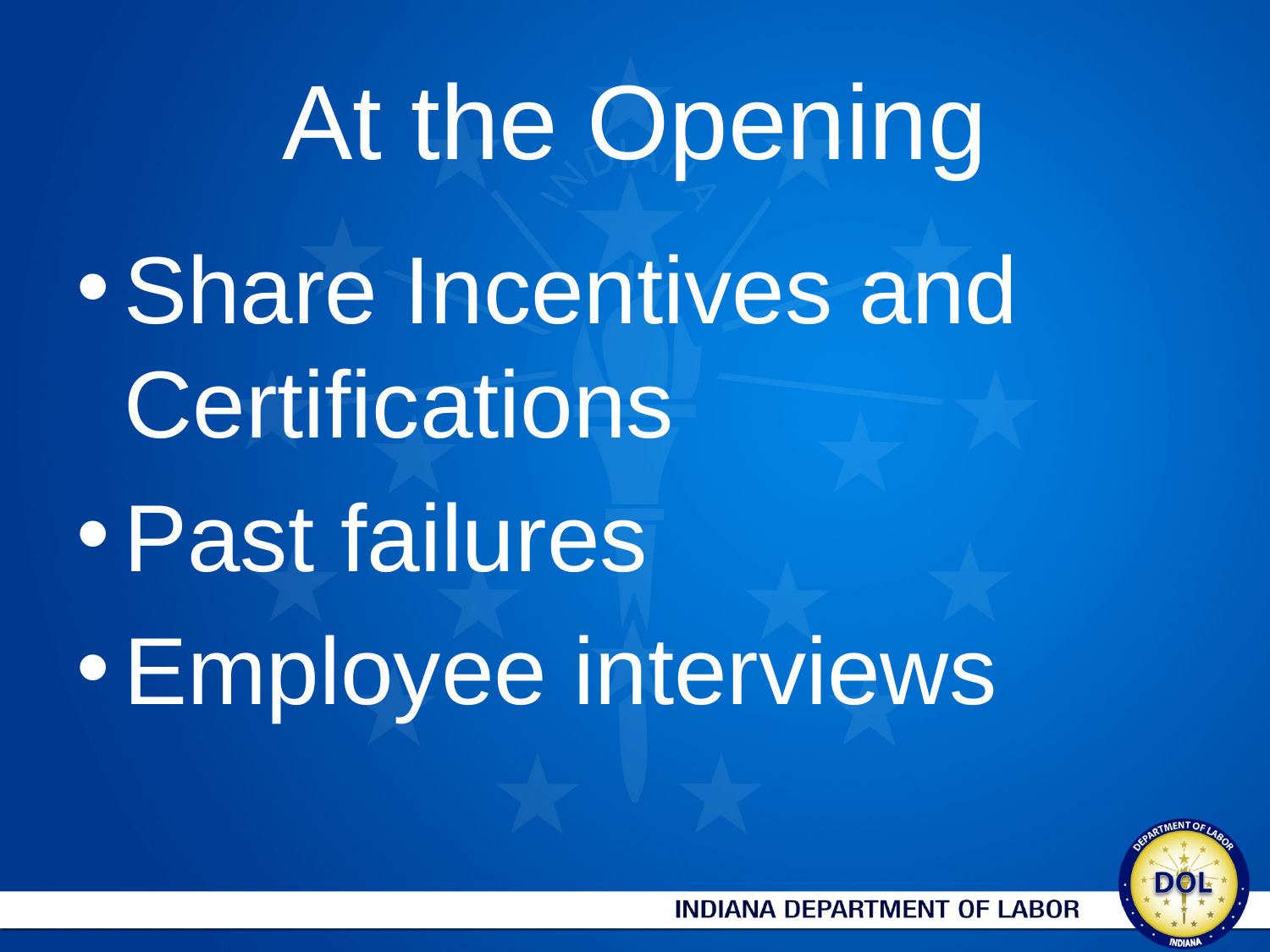

# At the Opening
Share Incentives and Certifications
Past failures
Employee interviews